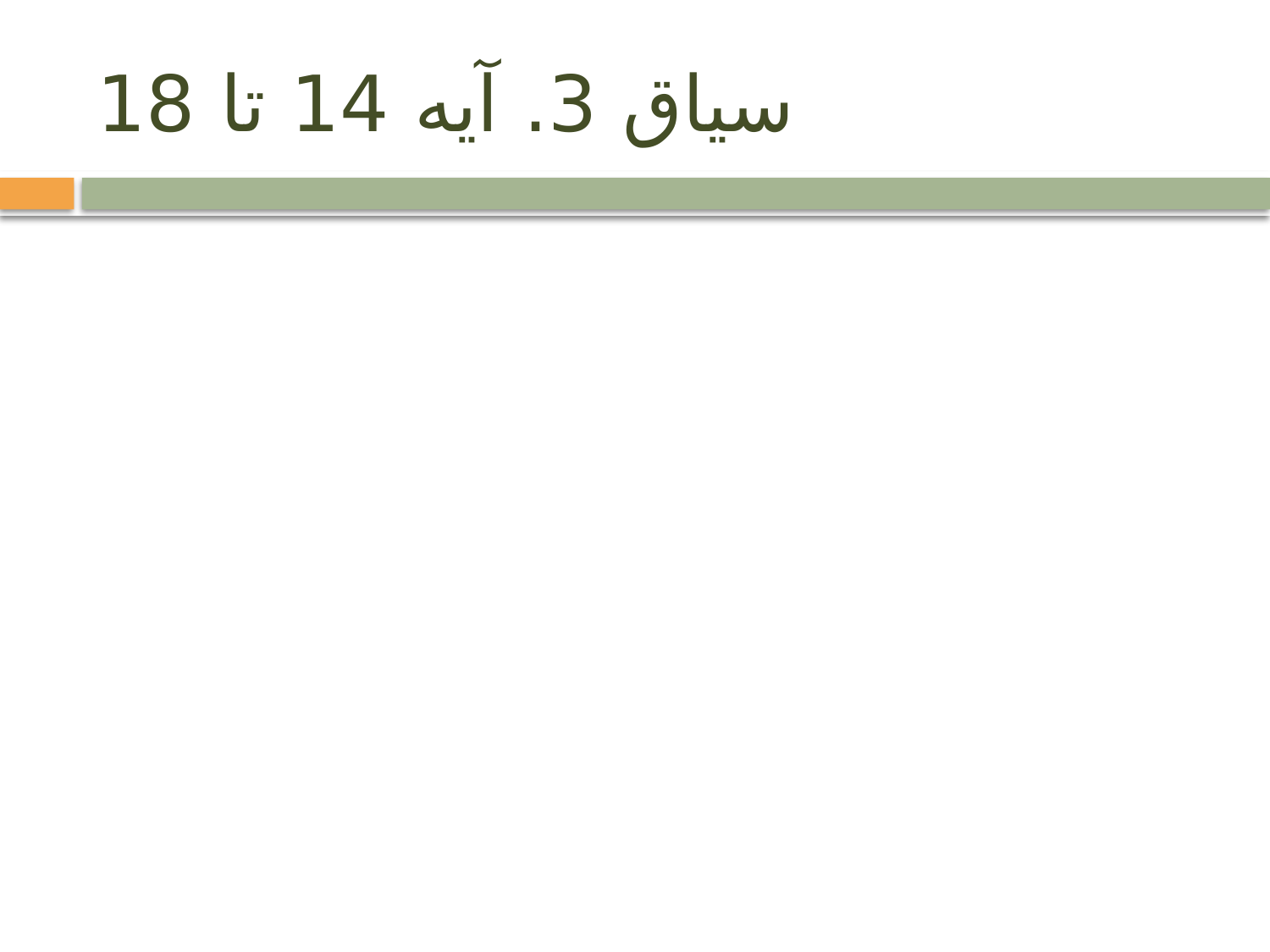

# سیاق 3. آیه 14 تا 18